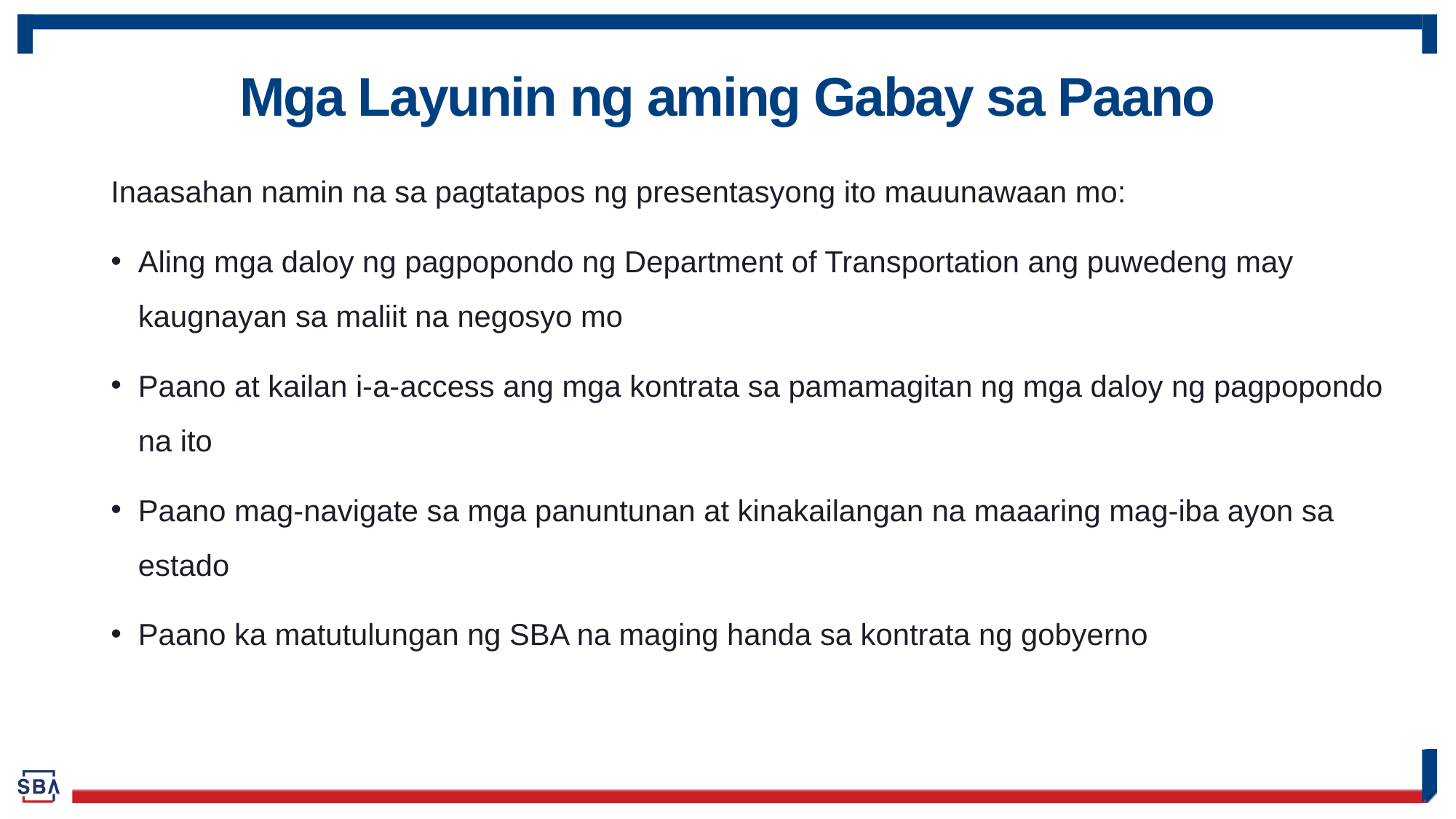

# Mga Layunin ng aming Gabay sa Paano
Inaasahan namin na sa pagtatapos ng presentasyong ito mauunawaan mo:
Aling mga daloy ng pagpopondo ng Department of Transportation ang puwedeng may kaugnayan sa maliit na negosyo mo
Paano at kailan i-a-access ang mga kontrata sa pamamagitan ng mga daloy ng pagpopondo na ito
Paano mag-navigate sa mga panuntunan at kinakailangan na maaaring mag-iba ayon sa estado
Paano ka matutulungan ng SBA na maging handa sa kontrata ng gobyerno